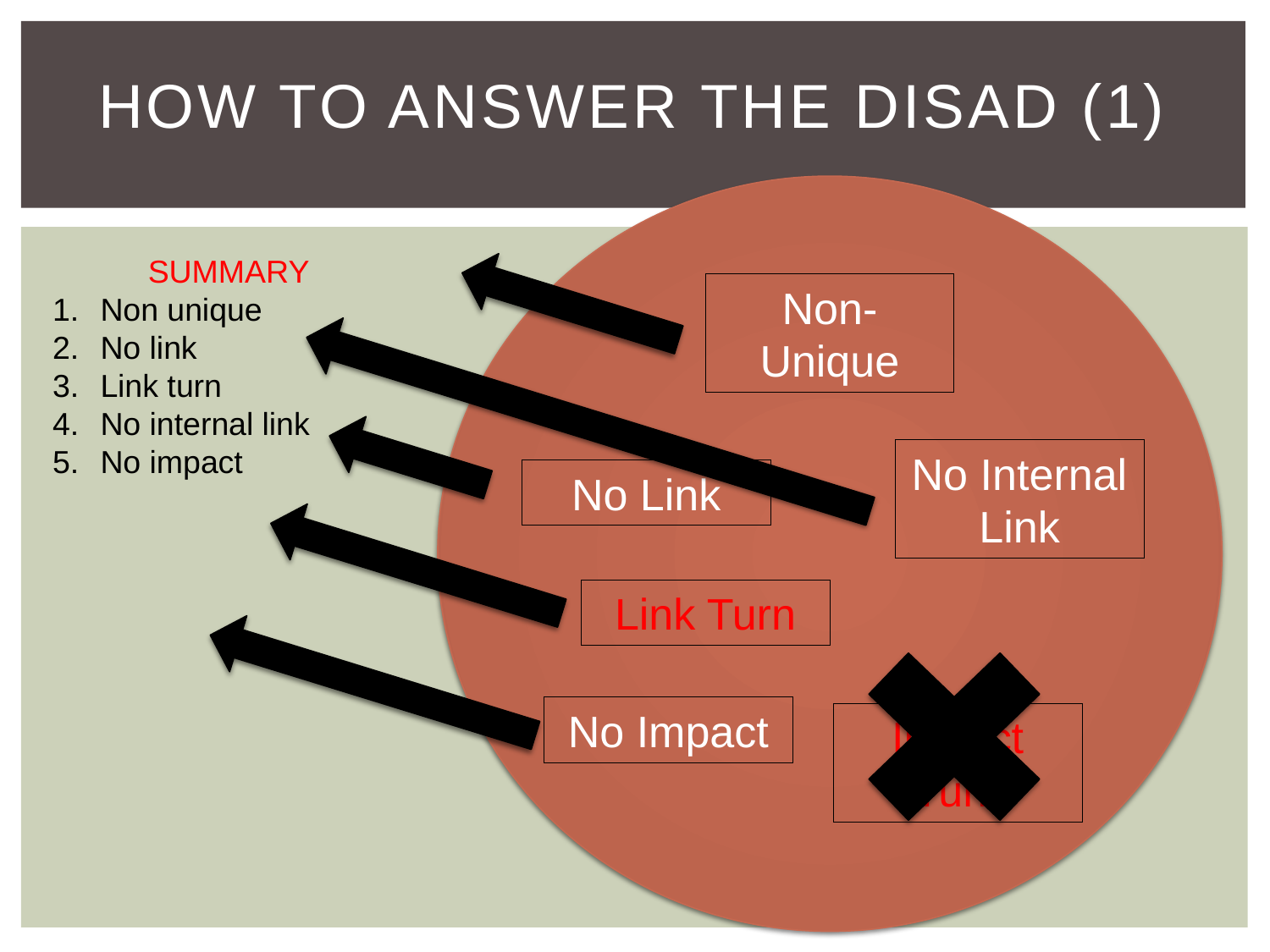

# How to answer the disad (1)

SUMMARY
Non unique
No link
Link turn
No internal link
No impact
Non-Unique

No Internal Link
No Link

Link Turn

No Impact
Impact Turn